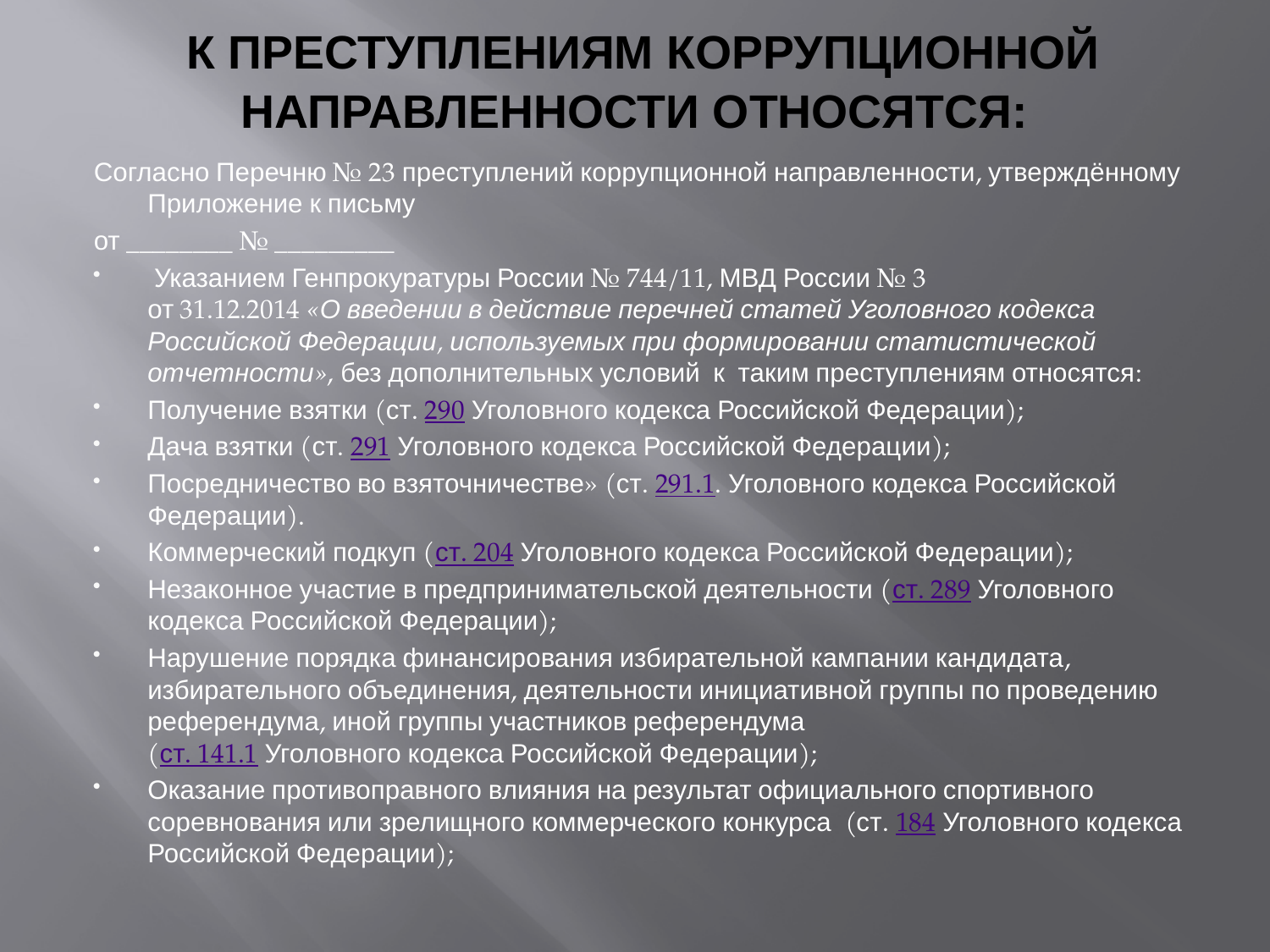

# К ПРЕСТУПЛЕНИЯМ КОРРУПЦИОННОЙ НАПРАВЛЕННОСТИ ОТНОСЯТСЯ:
Согласно Перечню № 23 преступлений коррупционной направленности, утверждённому Приложение к письму
от ________ № _________
 Указанием Генпрокуратуры России № 744/11, МВД России № 3
от 31.12.2014 «О введении в действие перечней статей Уголовного кодекса Российской Федерации, используемых при формировании статистической отчетности», без дополнительных условий  к  таким преступлениям относятся:
Получение взятки (ст. 290 Уголовного кодекса Российской Федерации);
Дача взятки (ст. 291 Уголовного кодекса Российской Федерации);
Посредничество во взяточничестве» (ст. 291.1. Уголовного кодекса Российской Федерации).
Коммерческий подкуп (ст. 204 Уголовного кодекса Российской Федерации);
Незаконное участие в предпринимательской деятельности (ст. 289 Уголовного кодекса Российской Федерации);
Нарушение порядка финансирования избирательной кампании кандидата, избирательного объединения, деятельности инициативной группы по проведению референдума, иной группы участников референдума
(ст. 141.1 Уголовного кодекса Российской Федерации);
Оказание противоправного влияния на результат официального спортивного соревнования или зрелищного коммерческого конкурса  (ст. 184 Уголовного кодекса Российской Федерации);